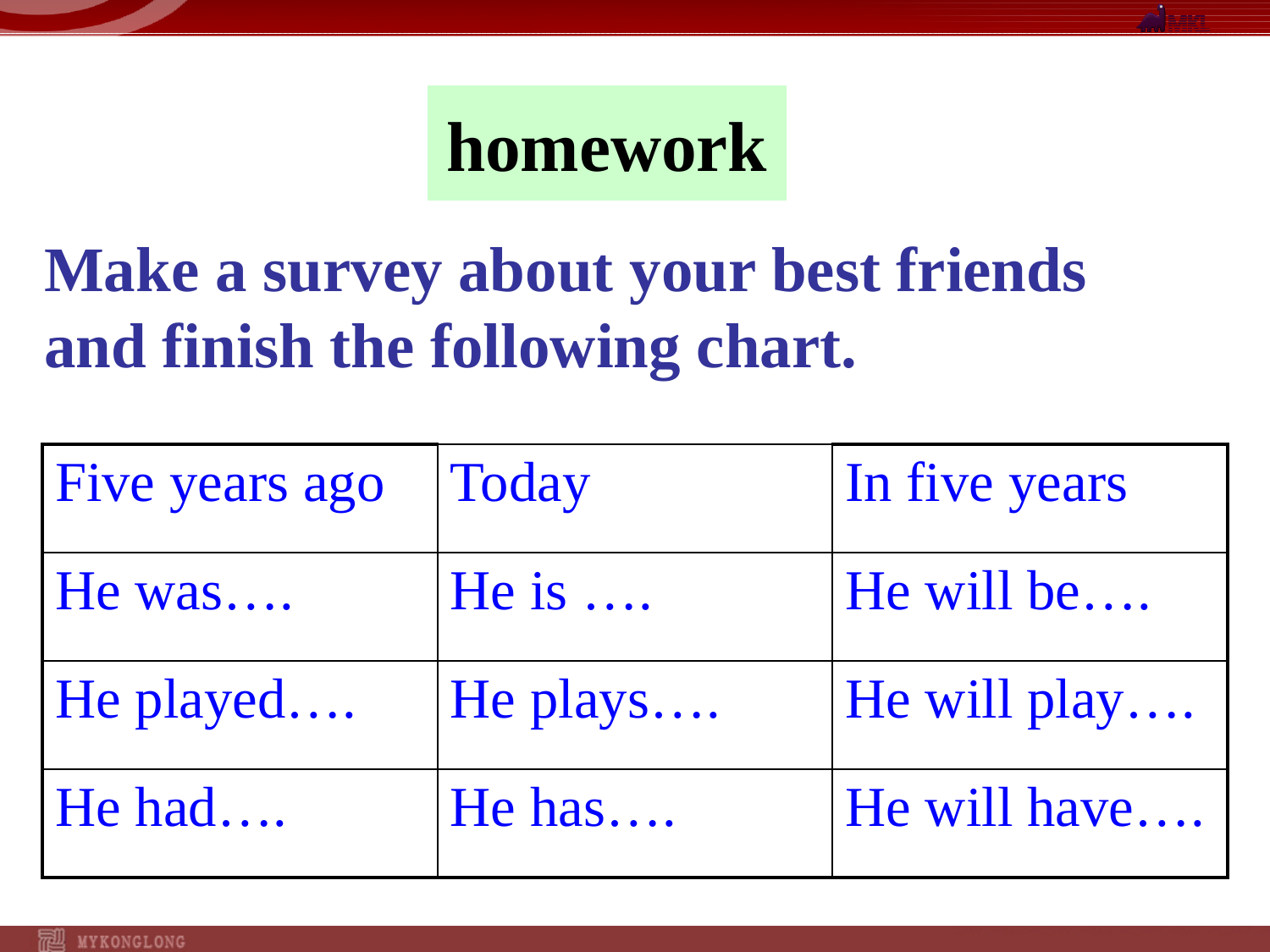

homework
Make a survey about your best friends and finish the following chart.
| Five years ago | Today | In five years |
| --- | --- | --- |
| He was…. | He is …. | He will be…. |
| He played…. | He plays…. | He will play…. |
| He had…. | He has…. | He will have…. |